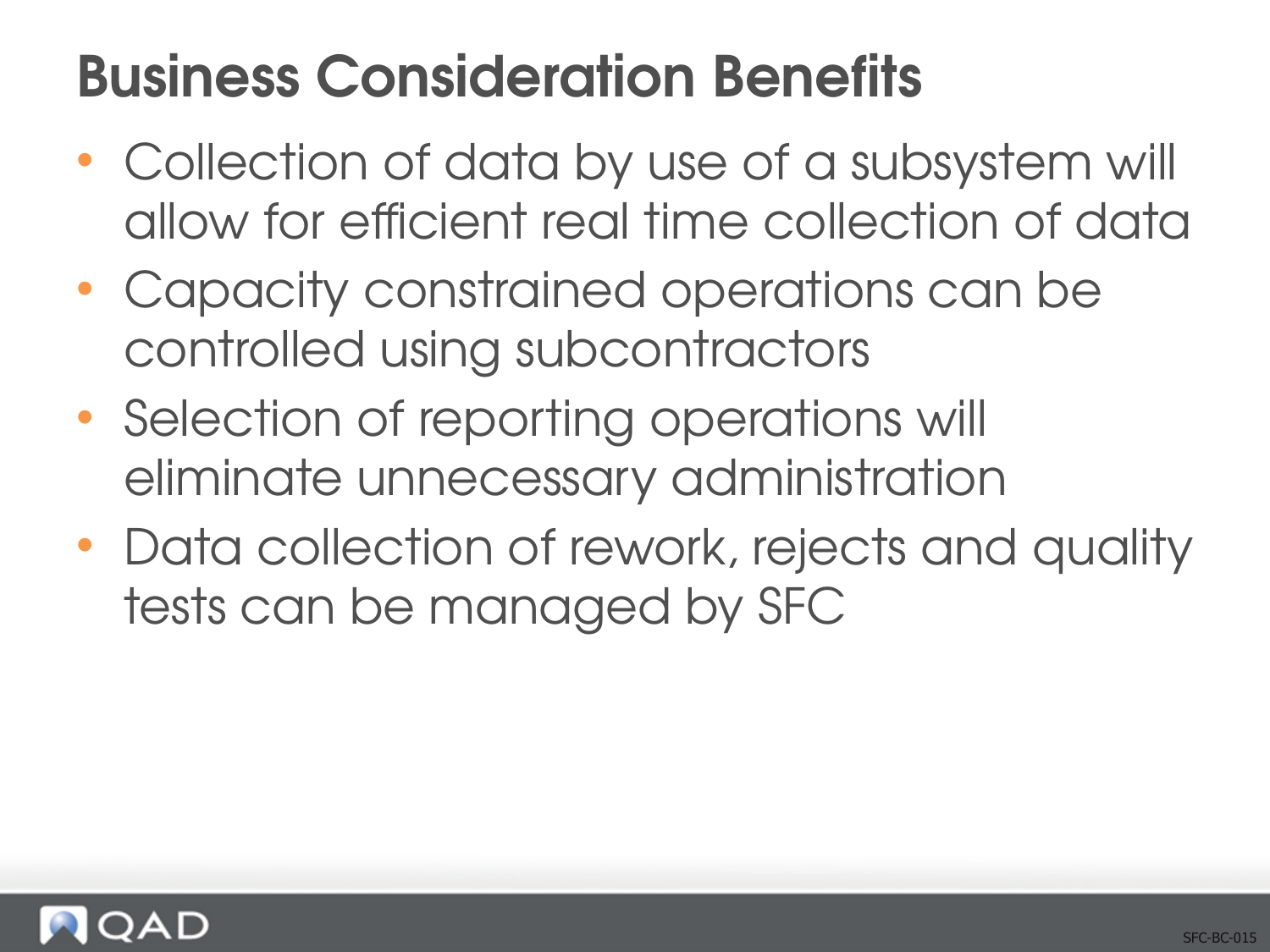

# Business Consideration Benefits
Collection of data by use of a subsystem will allow for efficient real time collection of data
Capacity constrained operations can be controlled using subcontractors
Selection of reporting operations will eliminate unnecessary administration
Data collection of rework, rejects and quality tests can be managed by SFC

SFC-BC-015